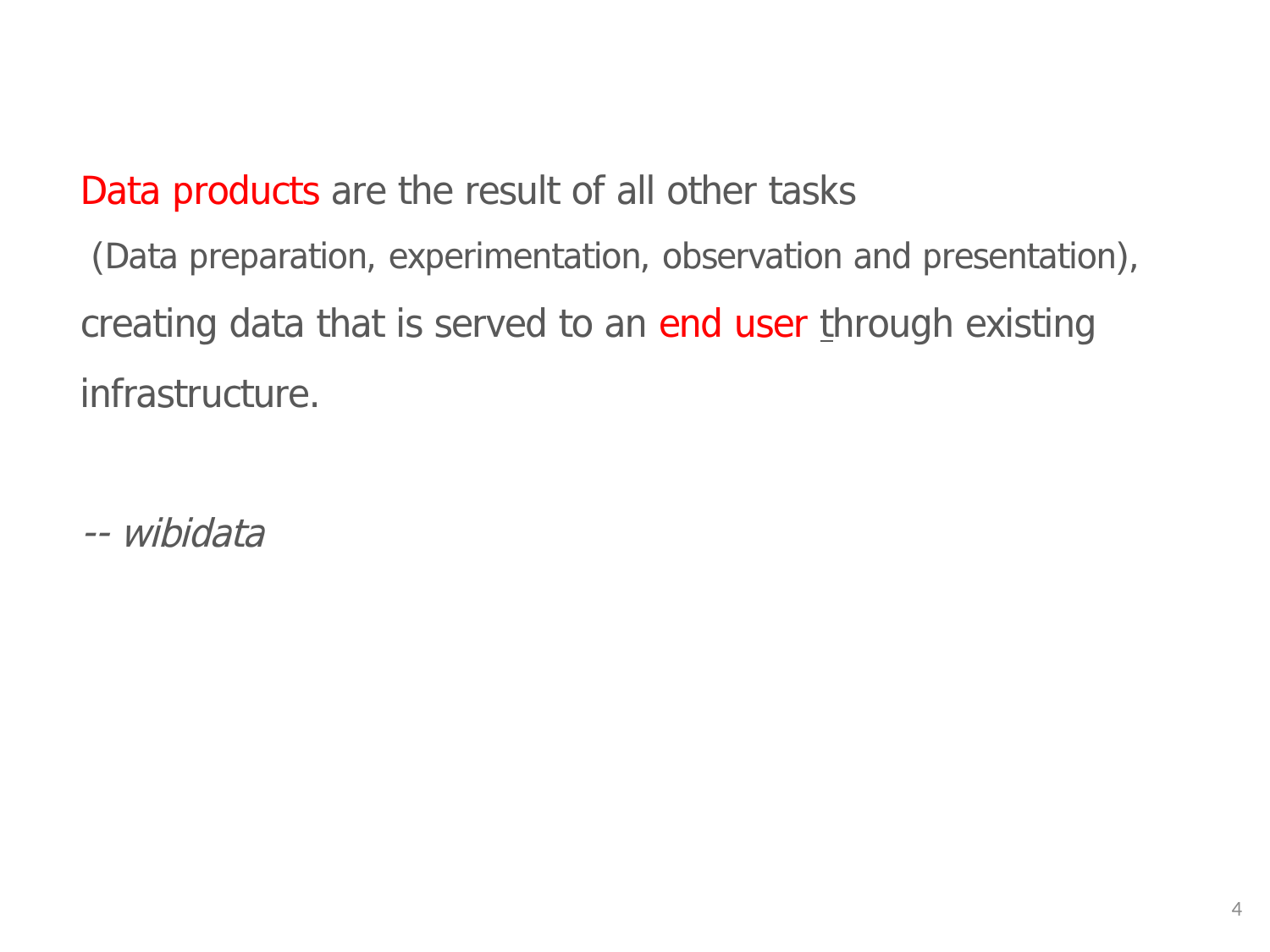

Data products are the result of all other tasks
 (Data preparation, experimentation, observation and presentation),
creating data that is served to an end user through existing infrastructure.

-- wibidata
4